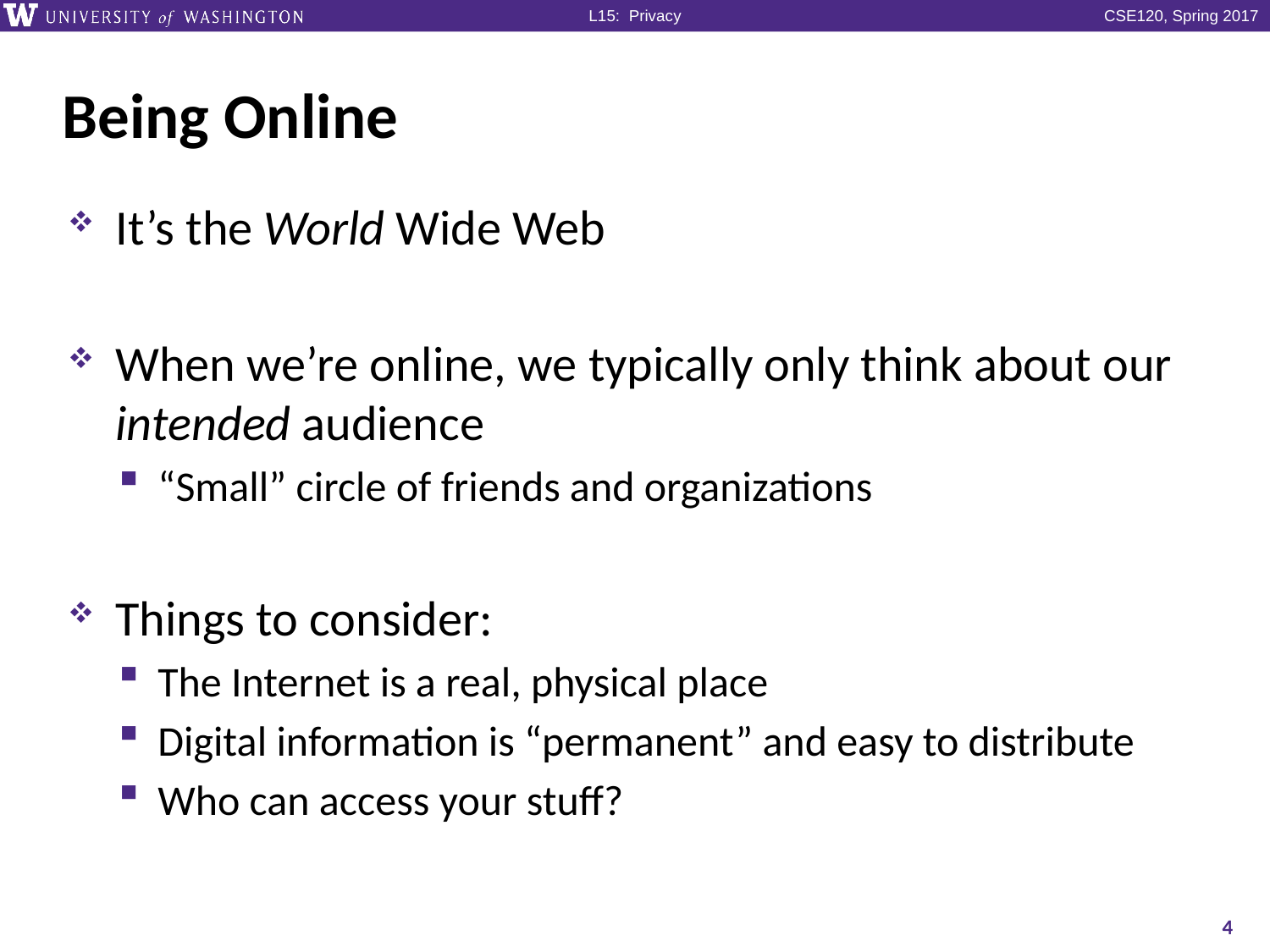

# Being Online
It’s the World Wide Web

When we’re online, we typically only think about our intended audience
“Small” circle of friends and organizations

Things to consider:
The Internet is a real, physical place
Digital information is “permanent” and easy to distribute
Who can access your stuff?
4